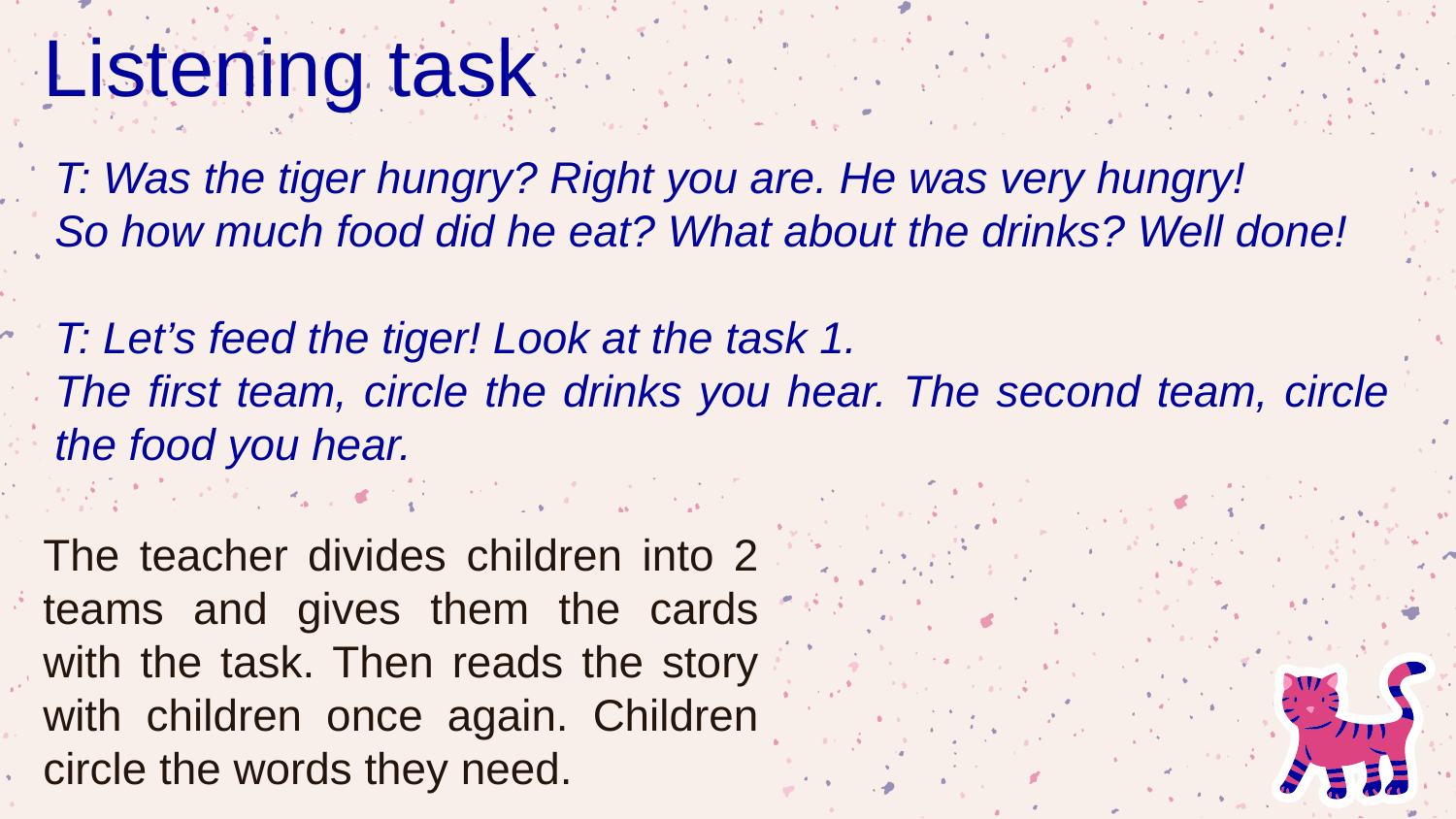

Listening task
T: Was the tiger hungry? Right you are. He was very hungry!
So how much food did he eat? What about the drinks? Well done!

T: Let’s feed the tiger! Look at the task 1.
The first team, circle the drinks you hear. The second team, circle the food you hear.

The teacher divides children into 2 teams and gives them the cards with the task. Then reads the story with children once again. Children circle the words they need.